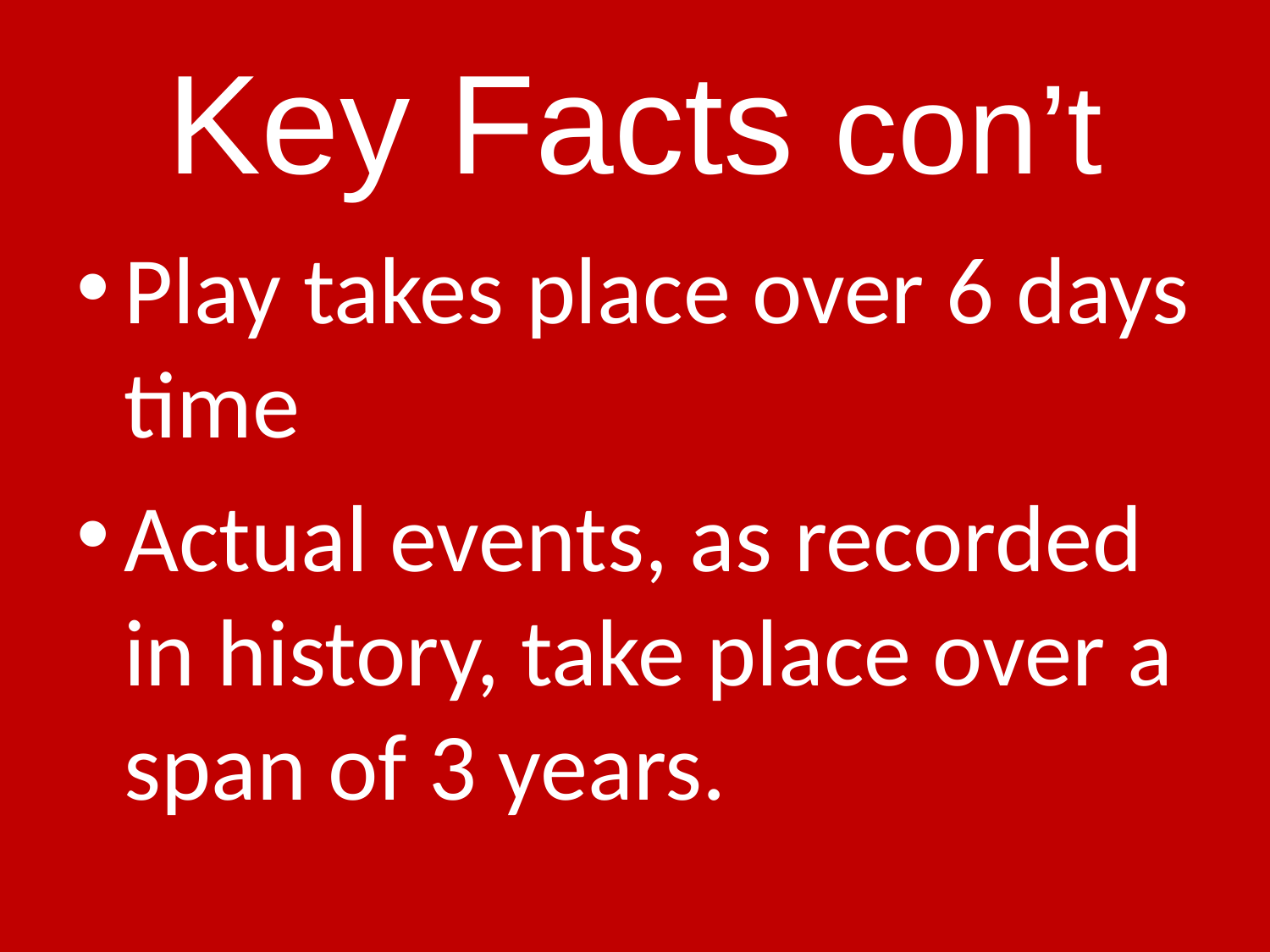

# Key Facts con’t
Play takes place over 6 days time
Actual events, as recorded in history, take place over a span of 3 years.